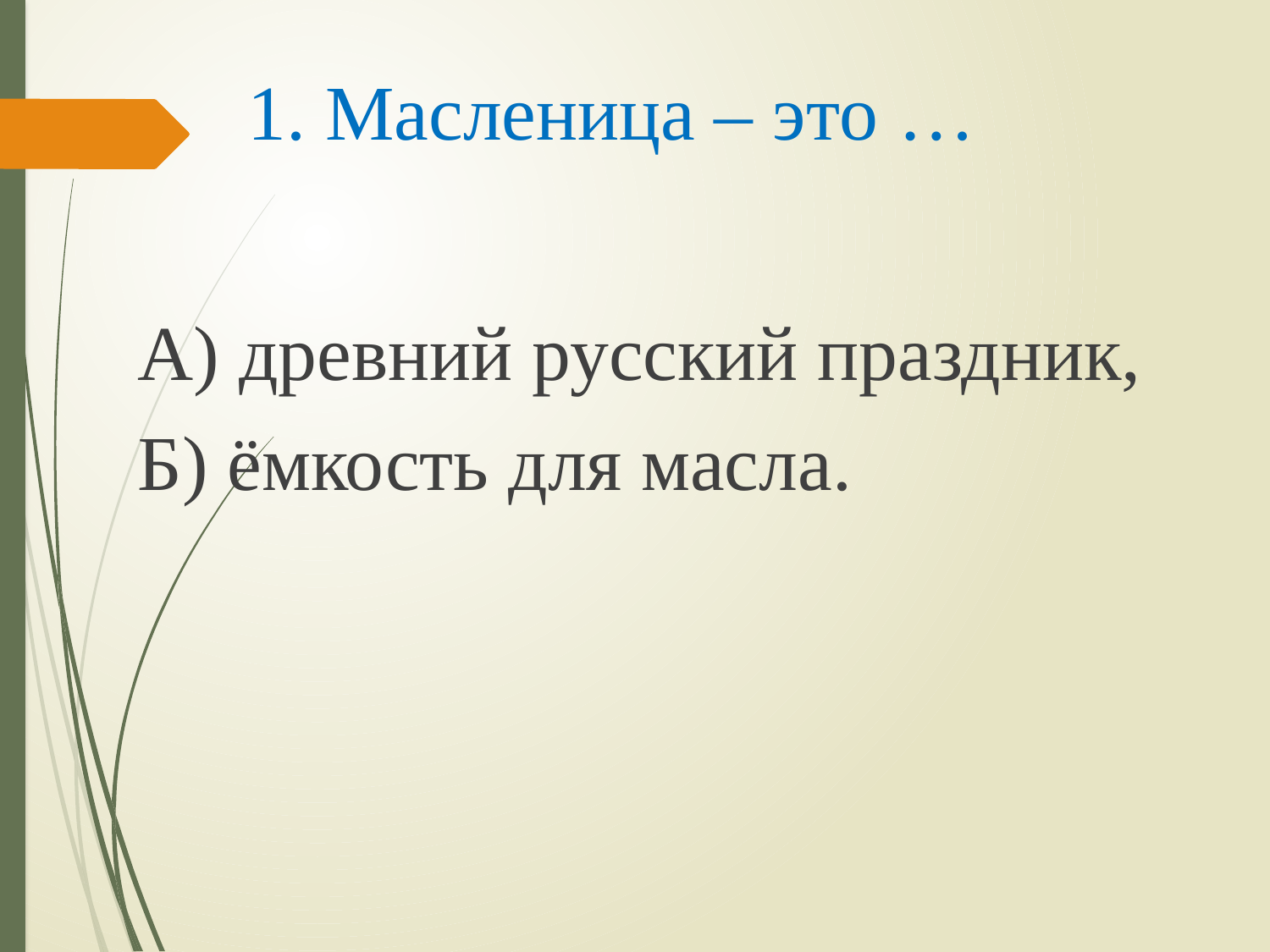

# 1. Масленица – это …
А) древний русский праздник,
Б) ёмкость для масла.